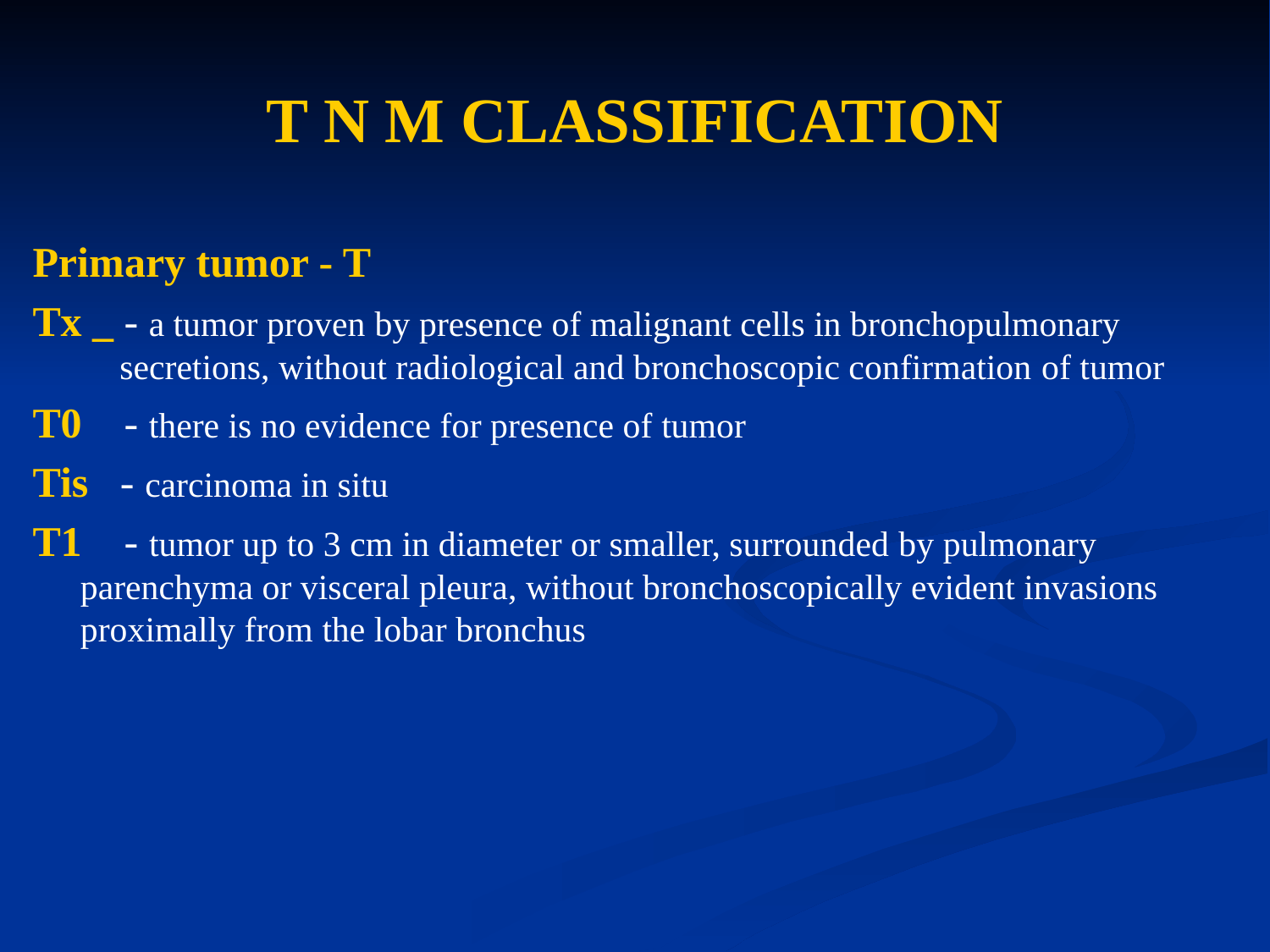

# T N M CLASSIFICATION
Primary tumor - T
Tx _ - a tumor proven by presence of malignant cells in bronchopulmonary secretions, without radiological and bronchoscopic confirmation of tumor
T0    - there is no evidence for presence of tumor
Tis   - carcinoma in situ
T1    - tumor up to 3 cm in diameter or smaller, surrounded by pulmonary  parenchyma or visceral pleura, without bronchoscopically evident invasions proximally from the lobar bronchus